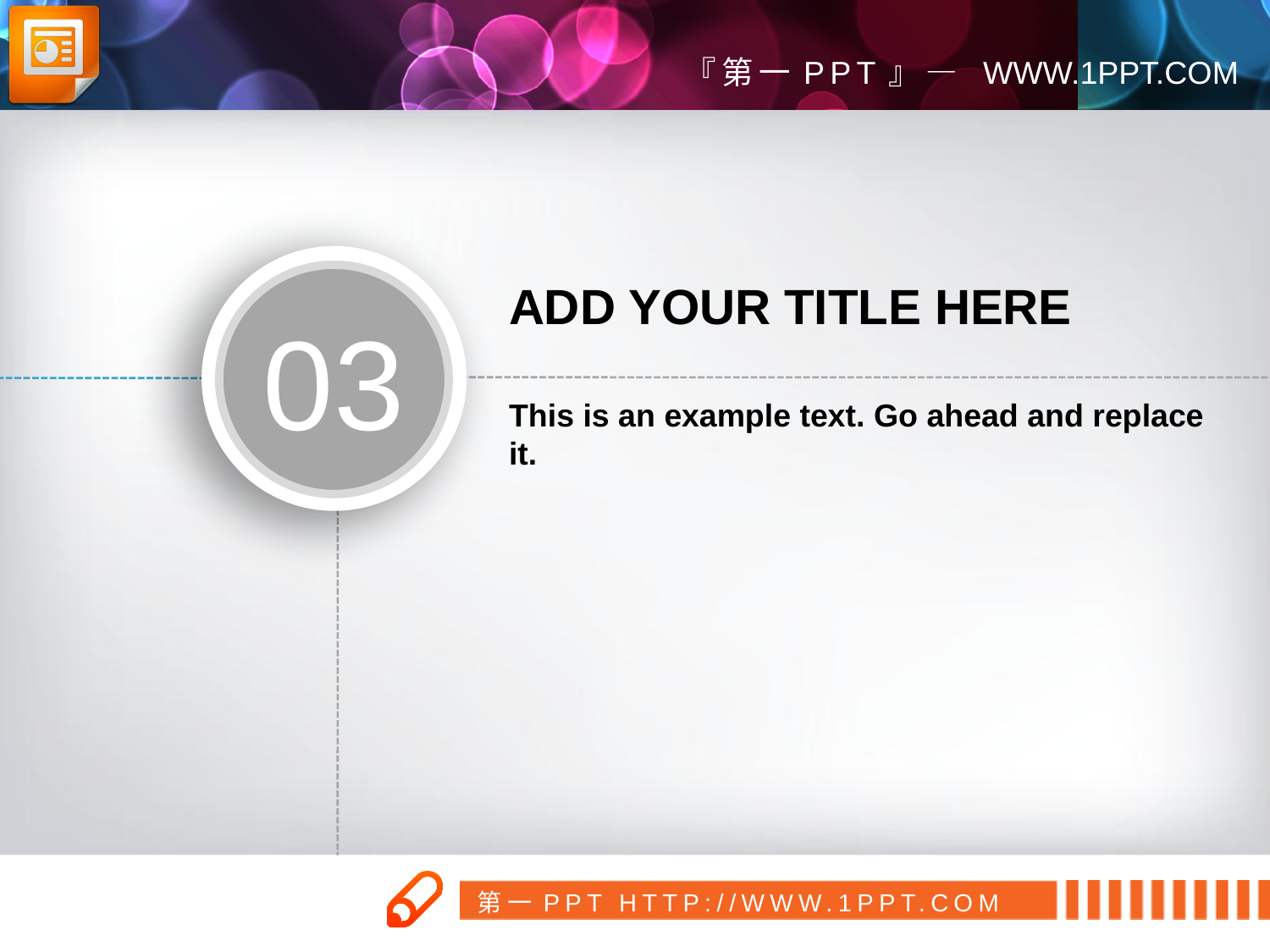

ADD YOUR TITLE HERE
03
This is an example text. Go ahead and replace it.